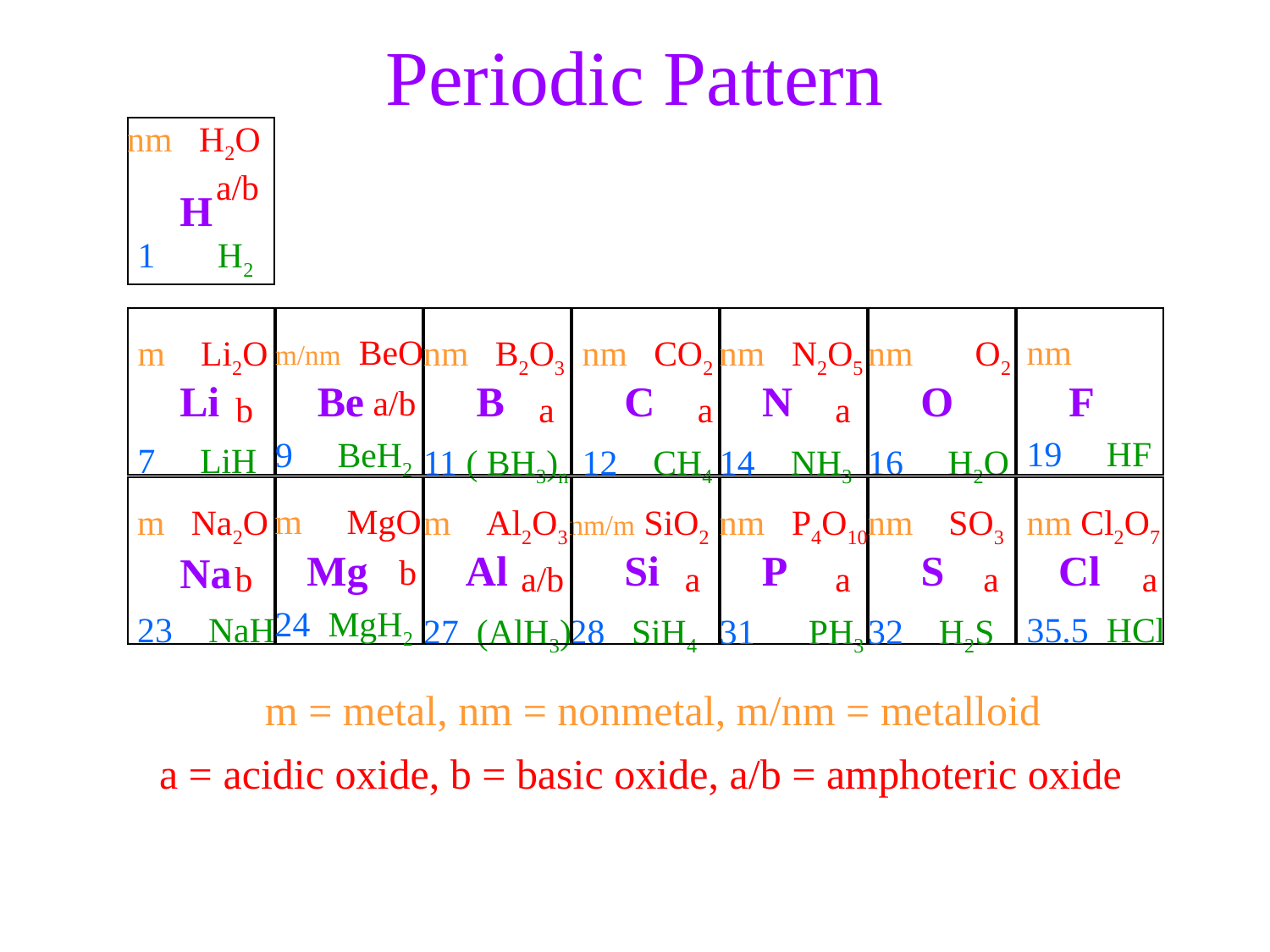

Periodic Pattern
nm   H2O
          a/b

H
1       H2

m    Li2O
           b
7     LiH
Li

m/nm  BeO
           a/b
9     BeH2
Be

nm   B2O3
             a
11 ( BH3)n
B

nm   CO2
             a
12    CH4
C

nm   N2O5
             a
14    NH3
N

O
nm       O2

16     H2O

F
nm

19     HF

m   Na2O
           b
23    NaH
Na

m     MgO
              b
24  MgH2
Mg

Al
m    Al2O3
           a/b
27  (AlH3)

Si
nm/m SiO2
             a
28   SiH4

nm   P4O10
             a
31      PH3
P

nm    SO3
             a
32    H2S
S

nm Cl2O7
             a
35.5  HCl
Cl
m = metal, nm = nonmetal, m/nm = metalloid
a = acidic oxide, b = basic oxide, a/b = amphoteric oxide